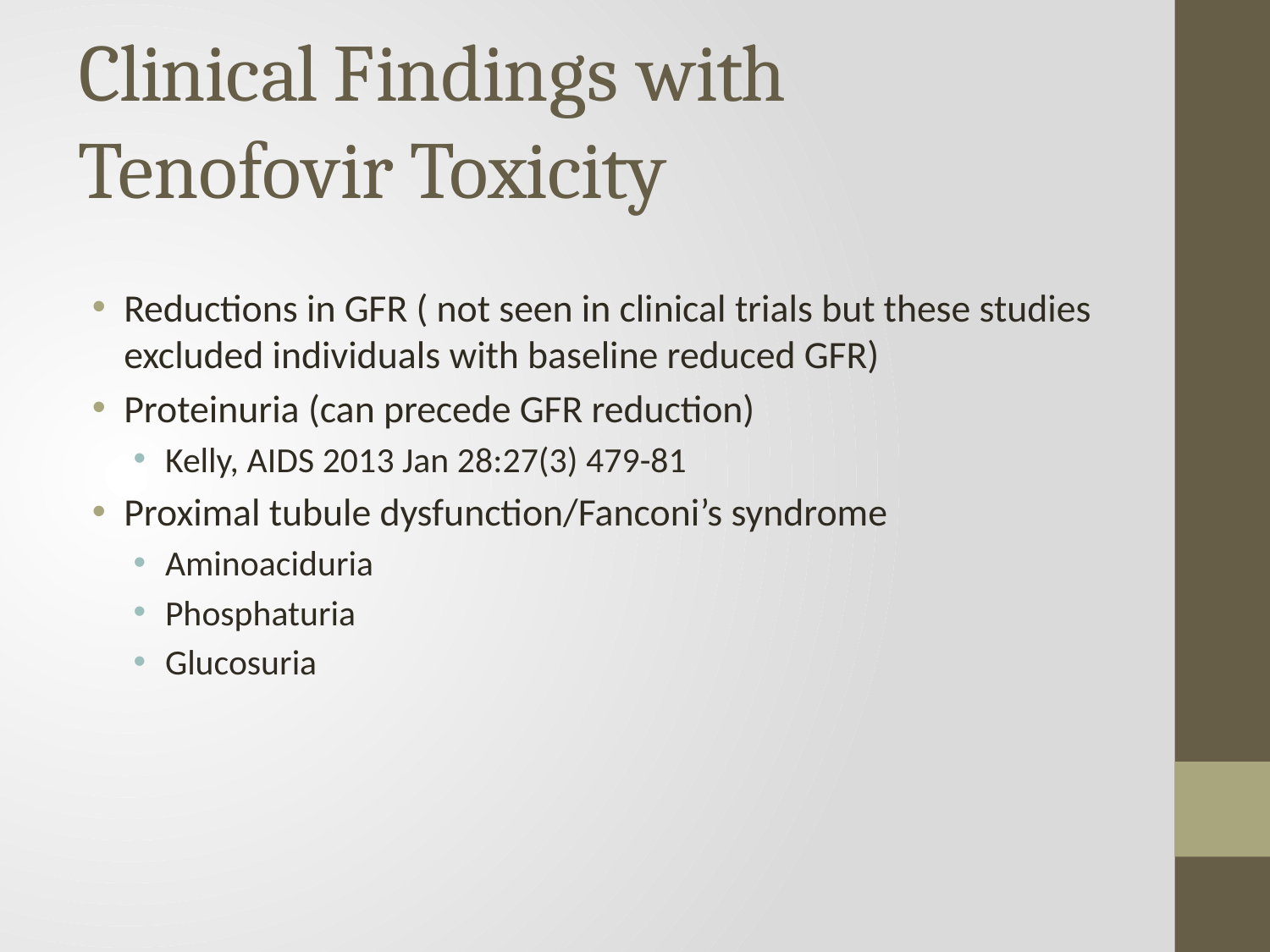

# Clinical Findings with Tenofovir Toxicity

Reductions in GFR ( not seen in clinical trials but these studies excluded individuals with baseline reduced GFR)
Proteinuria (can precede GFR reduction)
Kelly, AIDS 2013 Jan 28:27(3) 479-81
Proximal tubule dysfunction/Fanconi’s syndrome
Aminoaciduria
Phosphaturia
Glucosuria